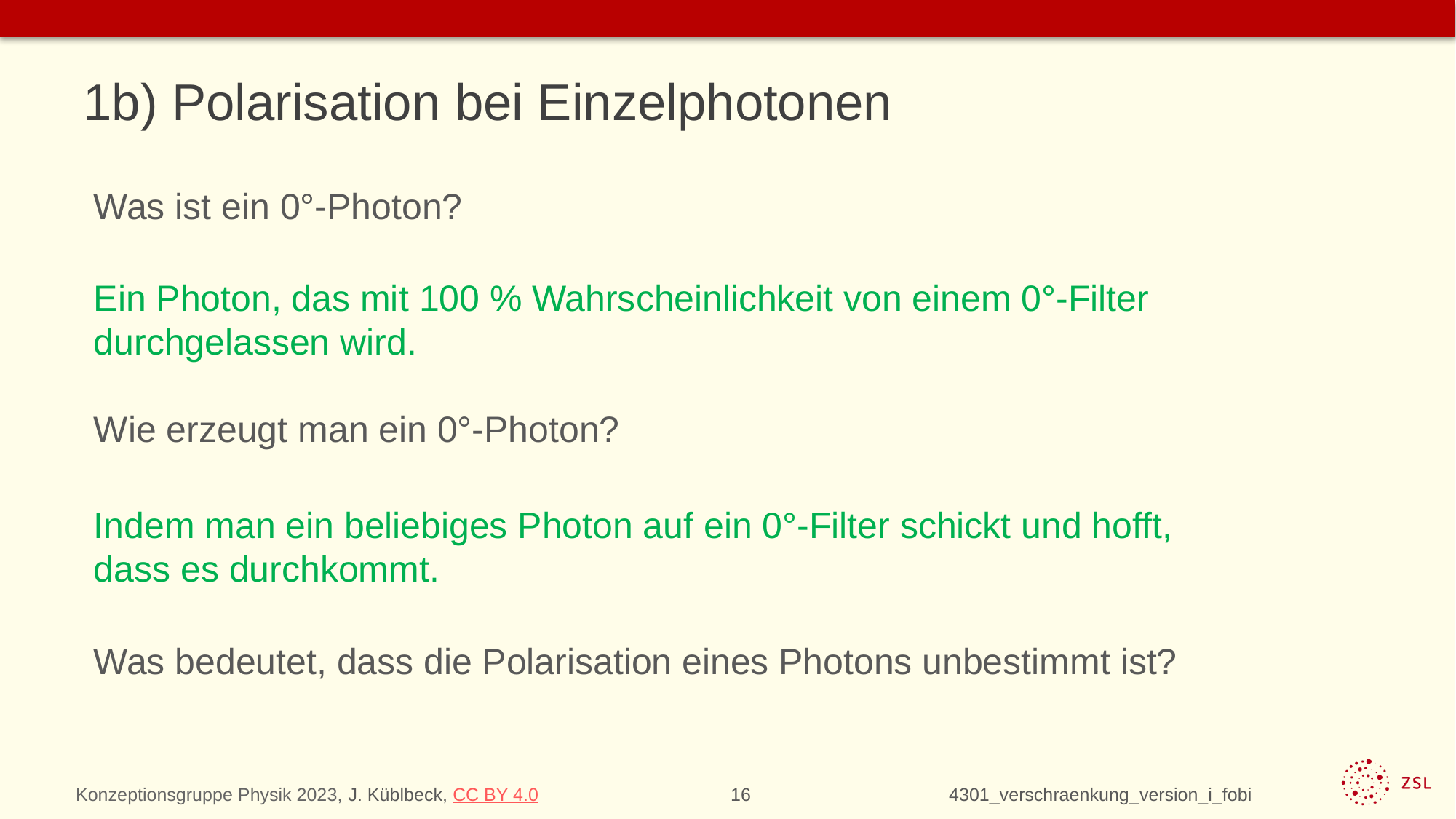

# 1b) Polarisation bei Einzelphotonen
Was ist ein 0°-Photon?
Ein Photon, das mit 100 % Wahrscheinlichkeit von einem 0°-Filter durchgelassen wird.
Wie erzeugt man ein 0°-Photon?

Indem man ein beliebiges Photon auf ein 0°-Filter schickt und hofft,
dass es durchkommt.
Was bedeutet, dass die Polarisation eines Photons unbestimmt ist?